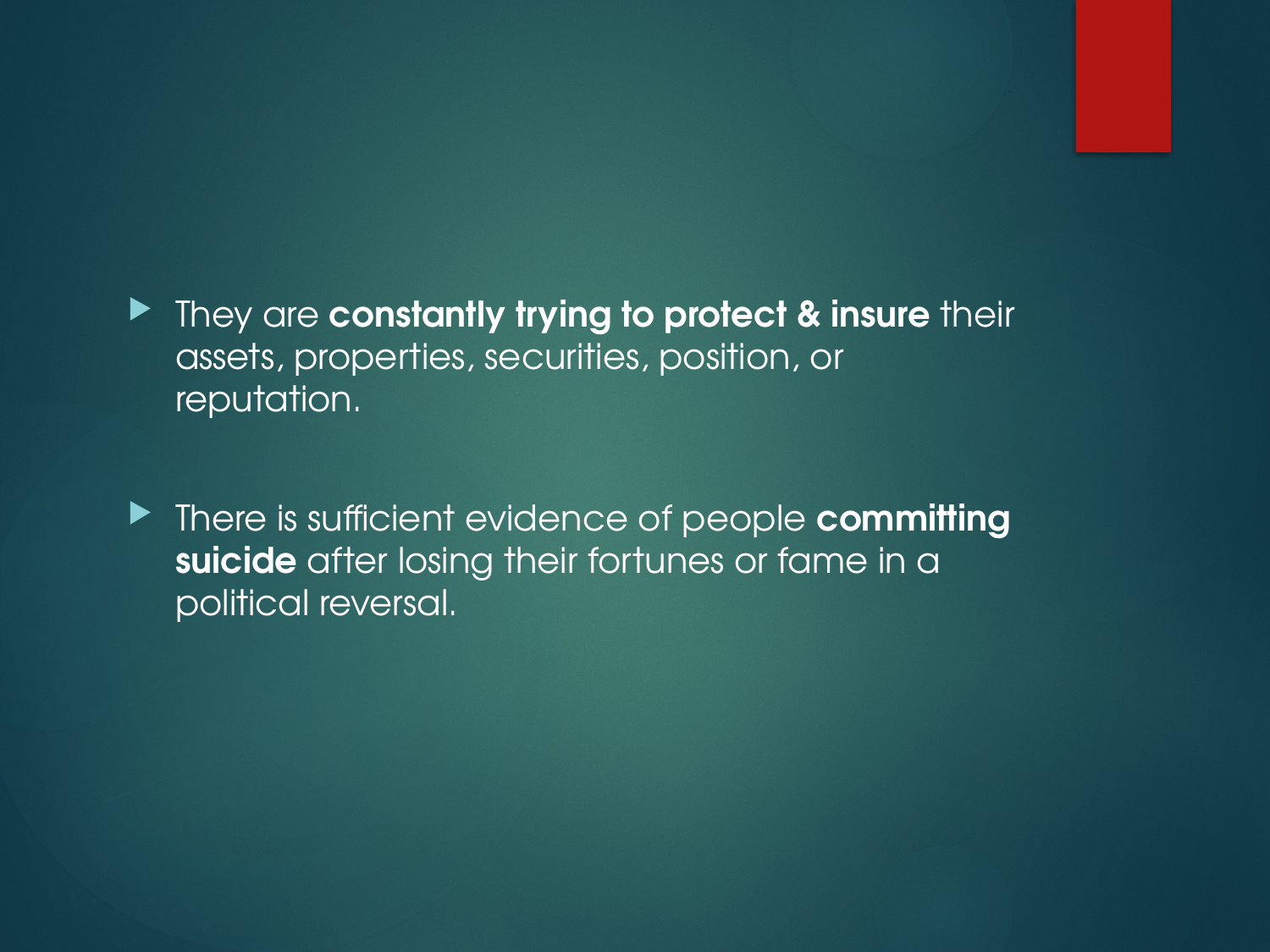

#
They are constantly trying to protect & insure their assets, properties, securities, position, or reputation.

There is sufficient evidence of people committing suicide after losing their fortunes or fame in a political reversal.